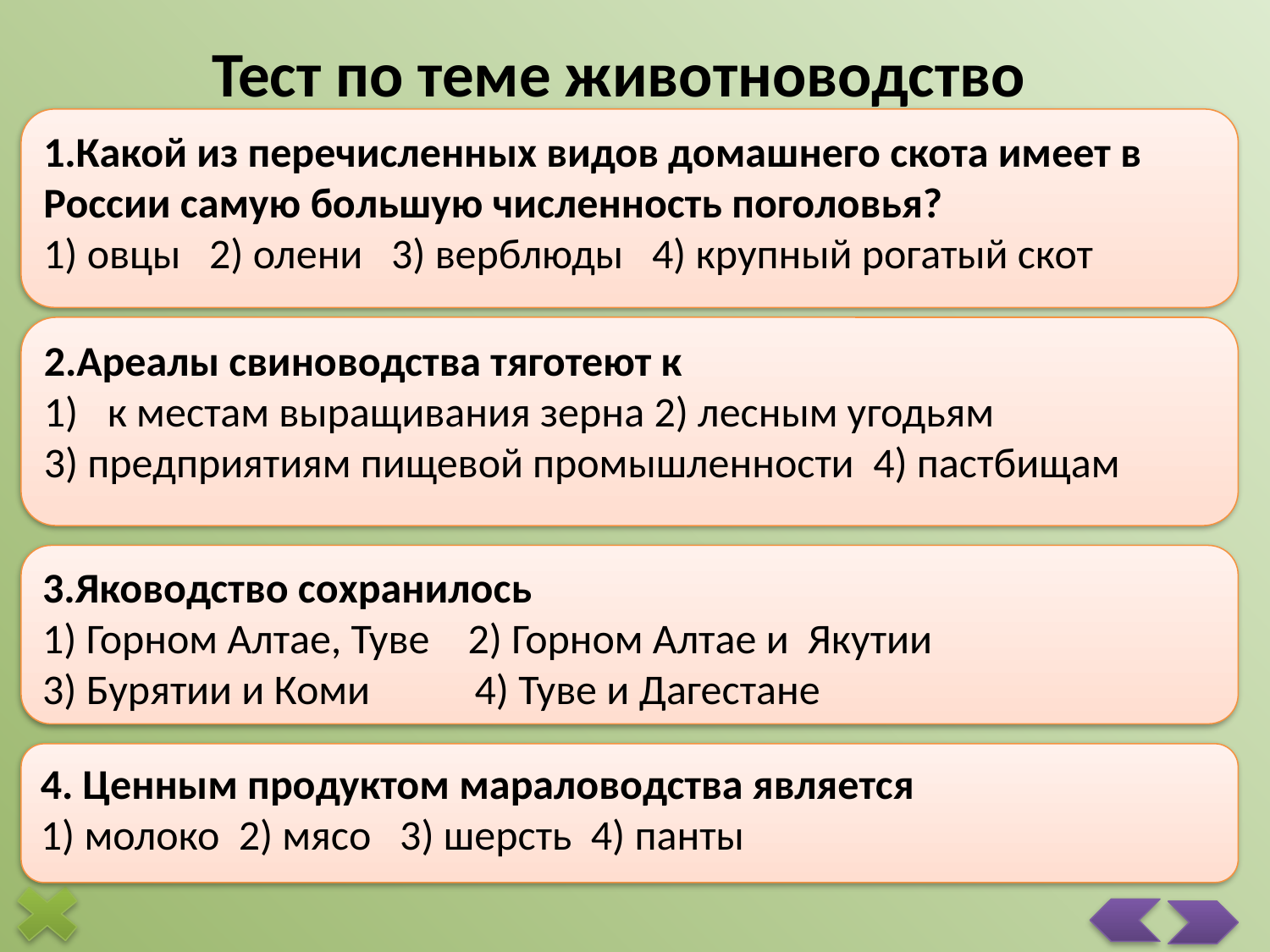

# Тест по теме животноводство
1.Какой из перечисленных видов домашнего скота имеет в
России самую большую численность поголовья?
1) овцы   2) олени   3) верблюды   4) крупный рогатый скот

2.Ареалы свиноводства тяготеют к
к местам выращивания зерна 2) лесным угодьям
3) предприятиям пищевой промышленности  4) пастбищам
3.Яководство сохранилось
1) Горном Алтае, Туве    2) Горном Алтае и  Якутии
3) Бурятии и Коми           4) Туве и Дагестане
4. Ценным продуктом мараловодства является
1) молоко  2) мясо   3) шерсть  4) панты